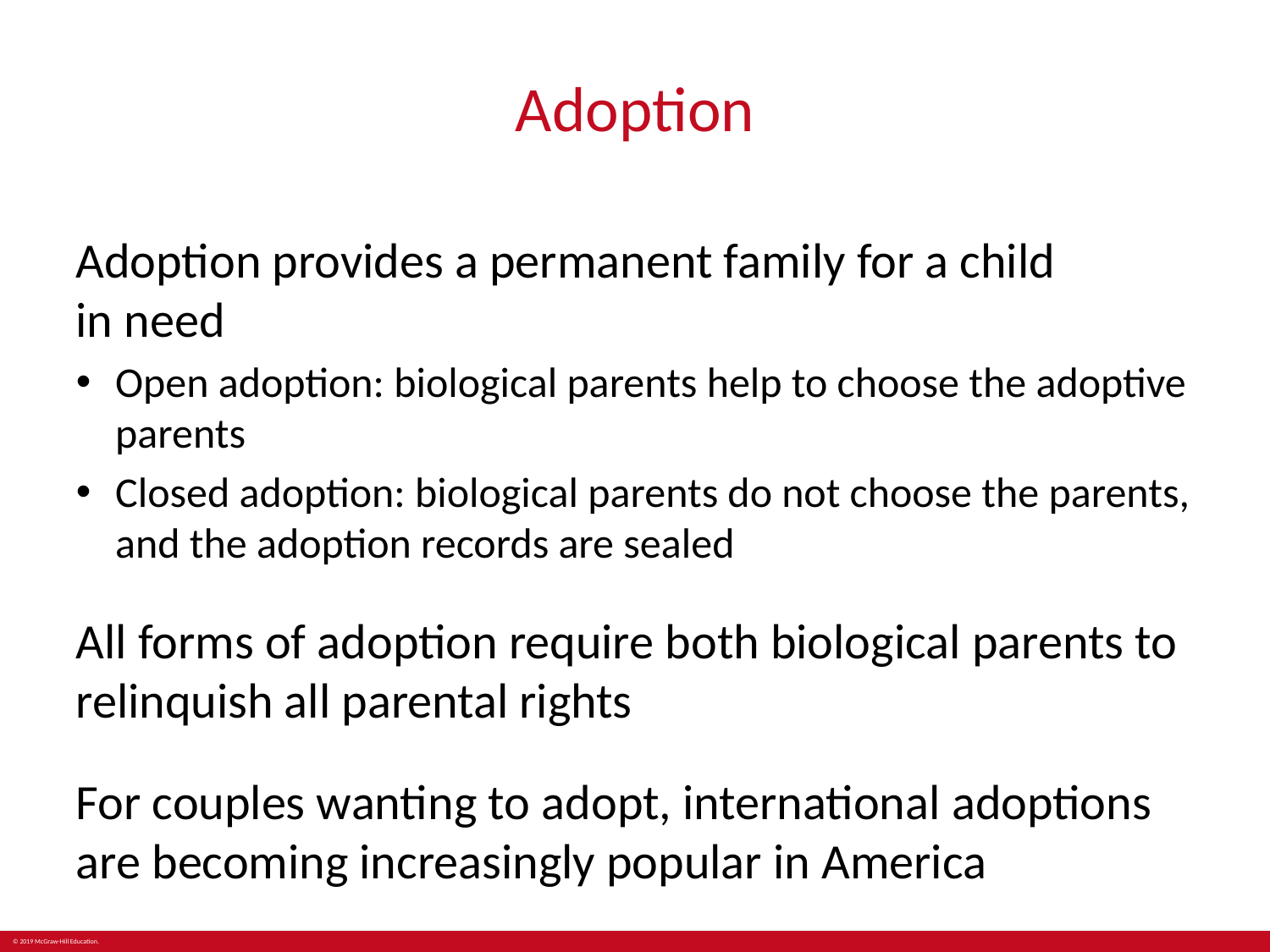

# Adoption
Adoption provides a permanent family for a child
in need
Open adoption: biological parents help to choose the adoptive parents
Closed adoption: biological parents do not choose the parents, and the adoption records are sealed
All forms of adoption require both biological parents to relinquish all parental rights
For couples wanting to adopt, international adoptions are becoming increasingly popular in America